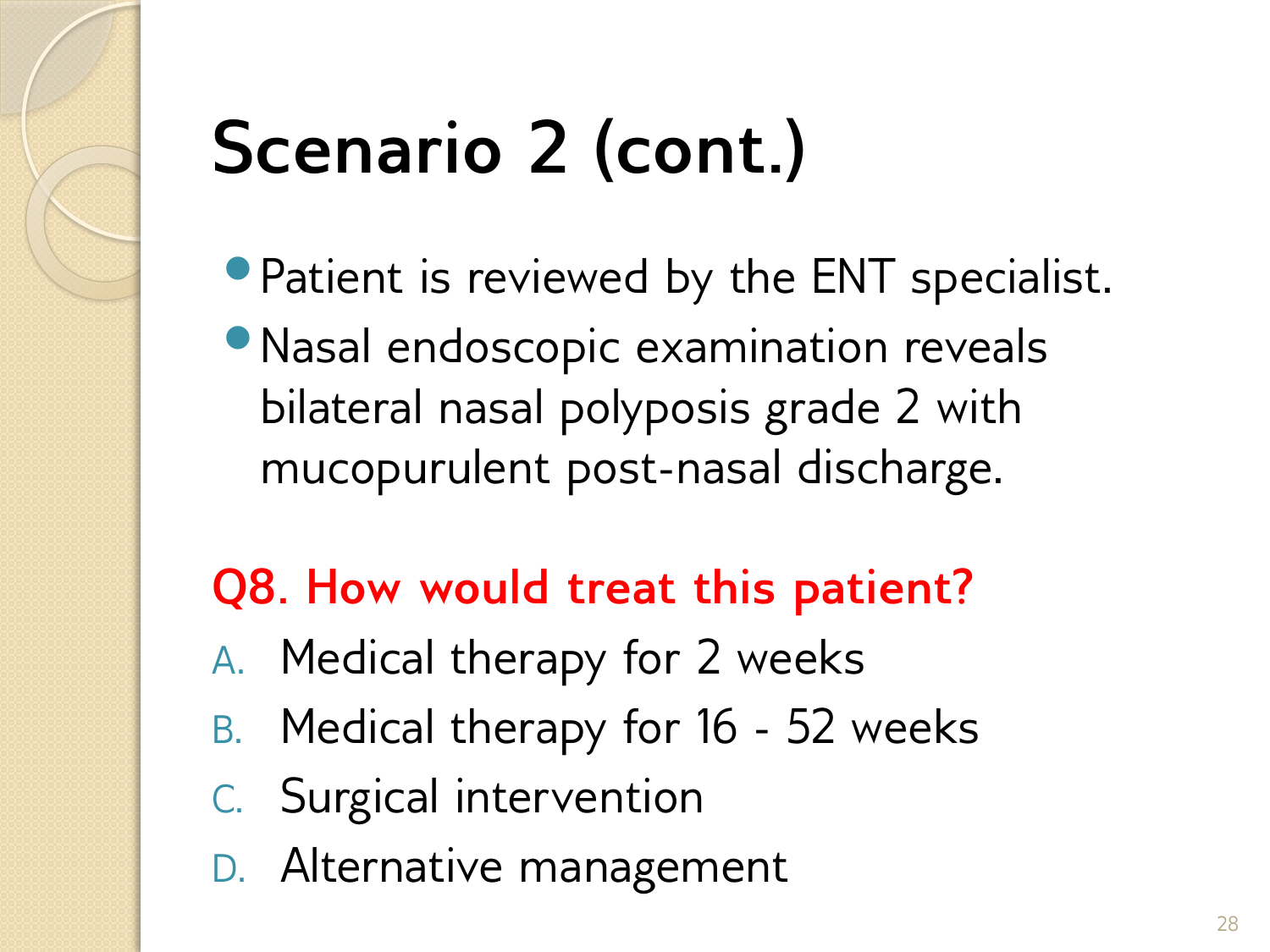

# Scenario 2 (cont.)
Patient is reviewed by the ENT specialist.
Nasal endoscopic examination reveals bilateral nasal polyposis grade 2 with mucopurulent post-nasal discharge.

Q8. How would treat this patient?
Medical therapy for 2 weeks
Medical therapy for 16 - 52 weeks
Surgical intervention
Alternative management

28